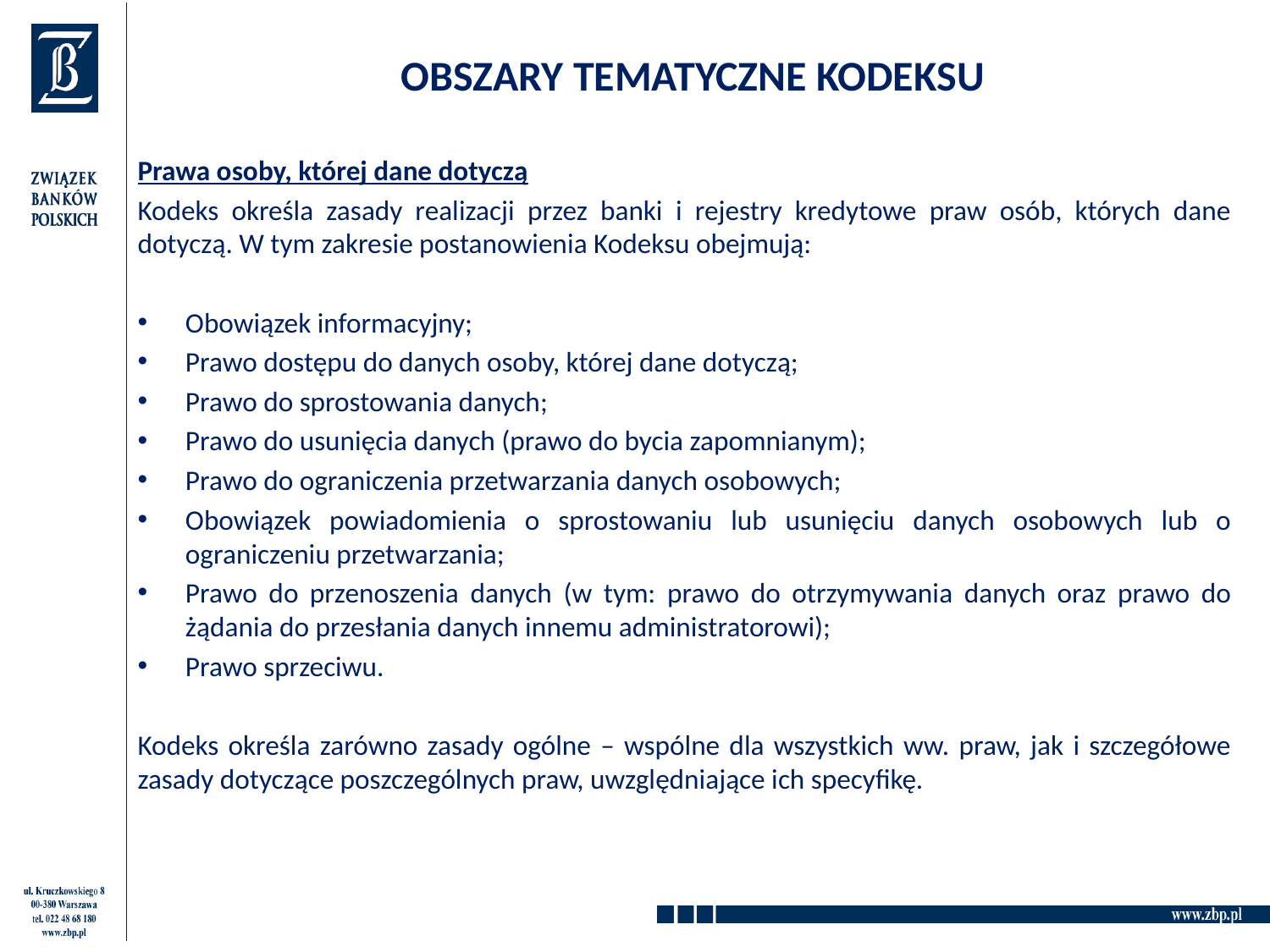

# OBSZARY TEMATYCZNE KODEKSU
Prawa osoby, której dane dotyczą
Kodeks określa zasady realizacji przez banki i rejestry kredytowe praw osób, których dane dotyczą. W tym zakresie postanowienia Kodeksu obejmują:

Obowiązek informacyjny;
Prawo dostępu do danych osoby, której dane dotyczą;
Prawo do sprostowania danych;
Prawo do usunięcia danych (prawo do bycia zapomnianym);
Prawo do ograniczenia przetwarzania danych osobowych;
Obowiązek powiadomienia o sprostowaniu lub usunięciu danych osobowych lub o ograniczeniu przetwarzania;
Prawo do przenoszenia danych (w tym: prawo do otrzymywania danych oraz prawo do żądania do przesłania danych innemu administratorowi);
Prawo sprzeciwu.

Kodeks określa zarówno zasady ogólne – wspólne dla wszystkich ww. praw, jak i szczegółowe zasady dotyczące poszczególnych praw, uwzględniające ich specyfikę.